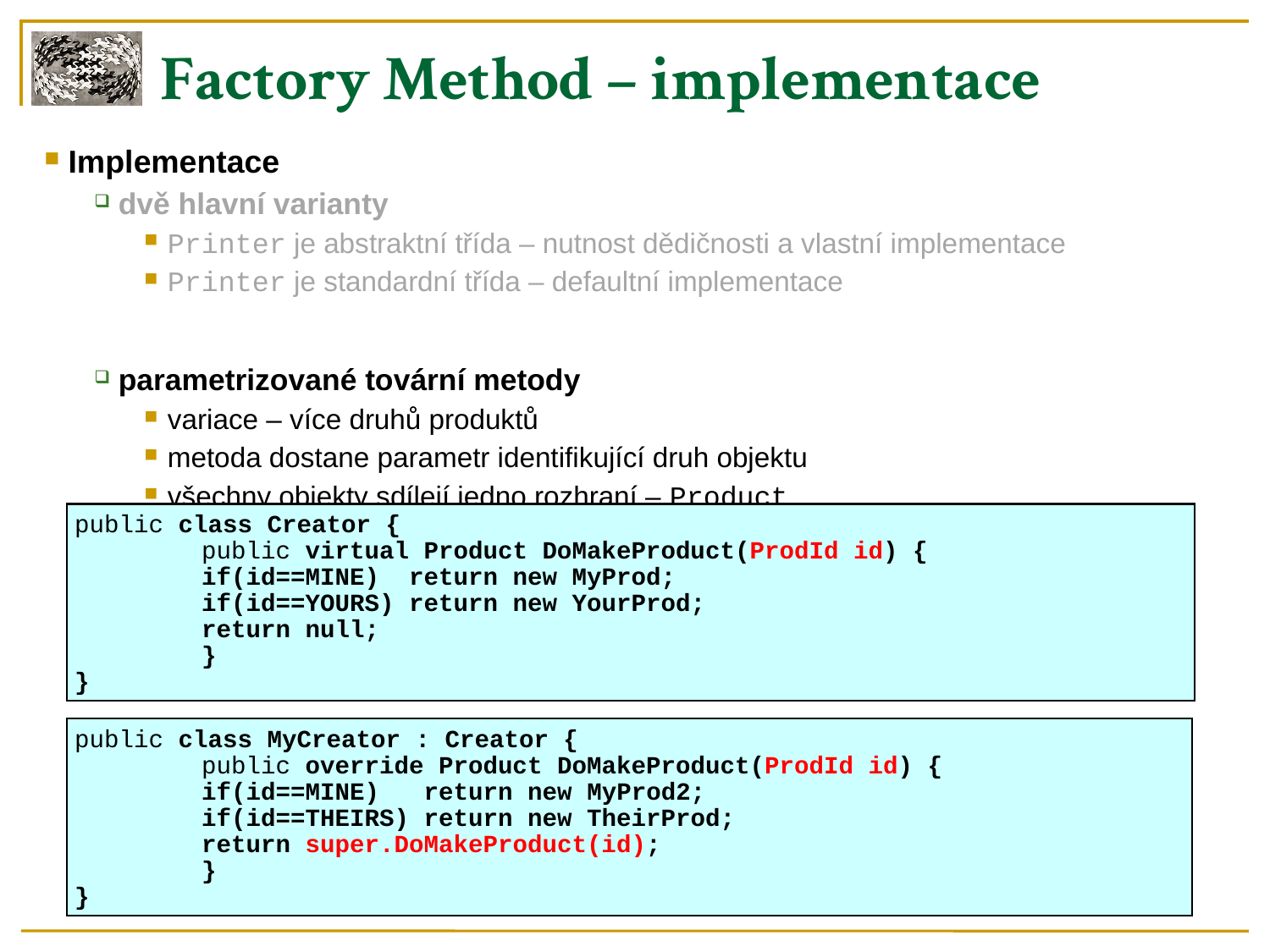

Factory Method – implementace
Implementace
dvě hlavní varianty
Printer je abstraktní třída – nutnost dědičnosti a vlastní implementace
Printer je standardní třída – defaultní implementace

parametrizované tovární metody
variace – více druhů produktů
metoda dostane parametr identifikující druh objektu
všechny objekty sdílejí jedno rozhraní – Product
public class Creator {
		public virtual Product DoMakeProduct(ProdId id) {
  		if(id==MINE)  return new MyProd;
  		if(id==YOURS) return new YourProd;
  		return null;
		}
}
public class MyCreator : Creator {
		public override Product DoMakeProduct(ProdId id) {
  		if(id==MINE)   return new MyProd2;
  		if(id==THEIRS) return new TheirProd;
  		return super.DoMakeProduct(id);
		}
}